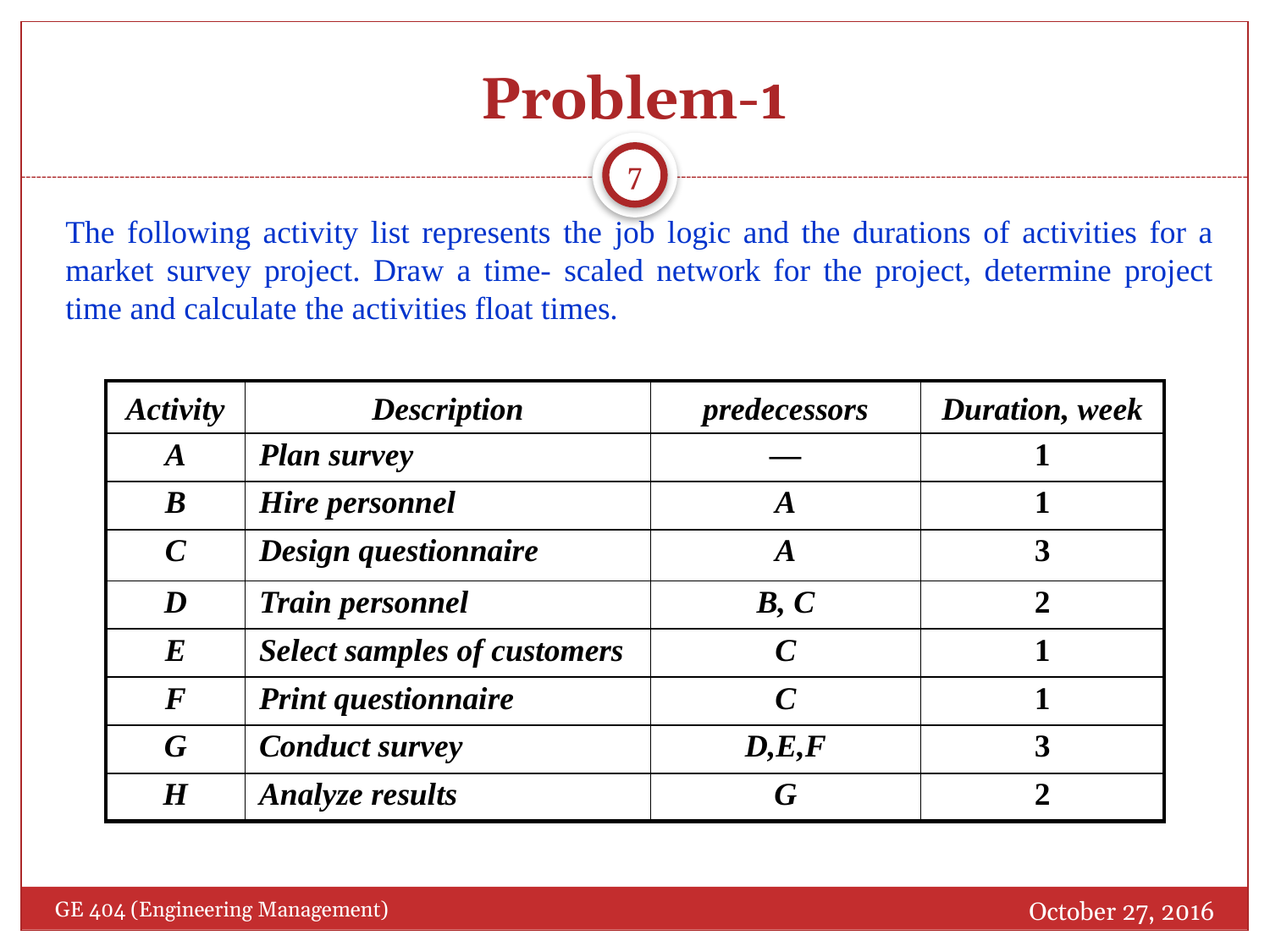

# Problem-1
7
The following activity list represents the job logic and the durations of activities for a market survey project. Draw a time- scaled network for the project, determine project time and calculate the activities float times.
| Activity | Description | predecessors | Duration, week |
| --- | --- | --- | --- |
| A | Plan survey | — | 1 |
| B | Hire personnel | A | 1 |
| C | Design questionnaire | A | 3 |
| D | Train personnel | B, C | 2 |
| E | Select samples of customers | C | 1 |
| F | Print questionnaire | C | 1 |
| G | Conduct survey | D,E,F | 3 |
| H | Analyze results | G | 2 |
October 27, 2016
GE 404 (Engineering Management)